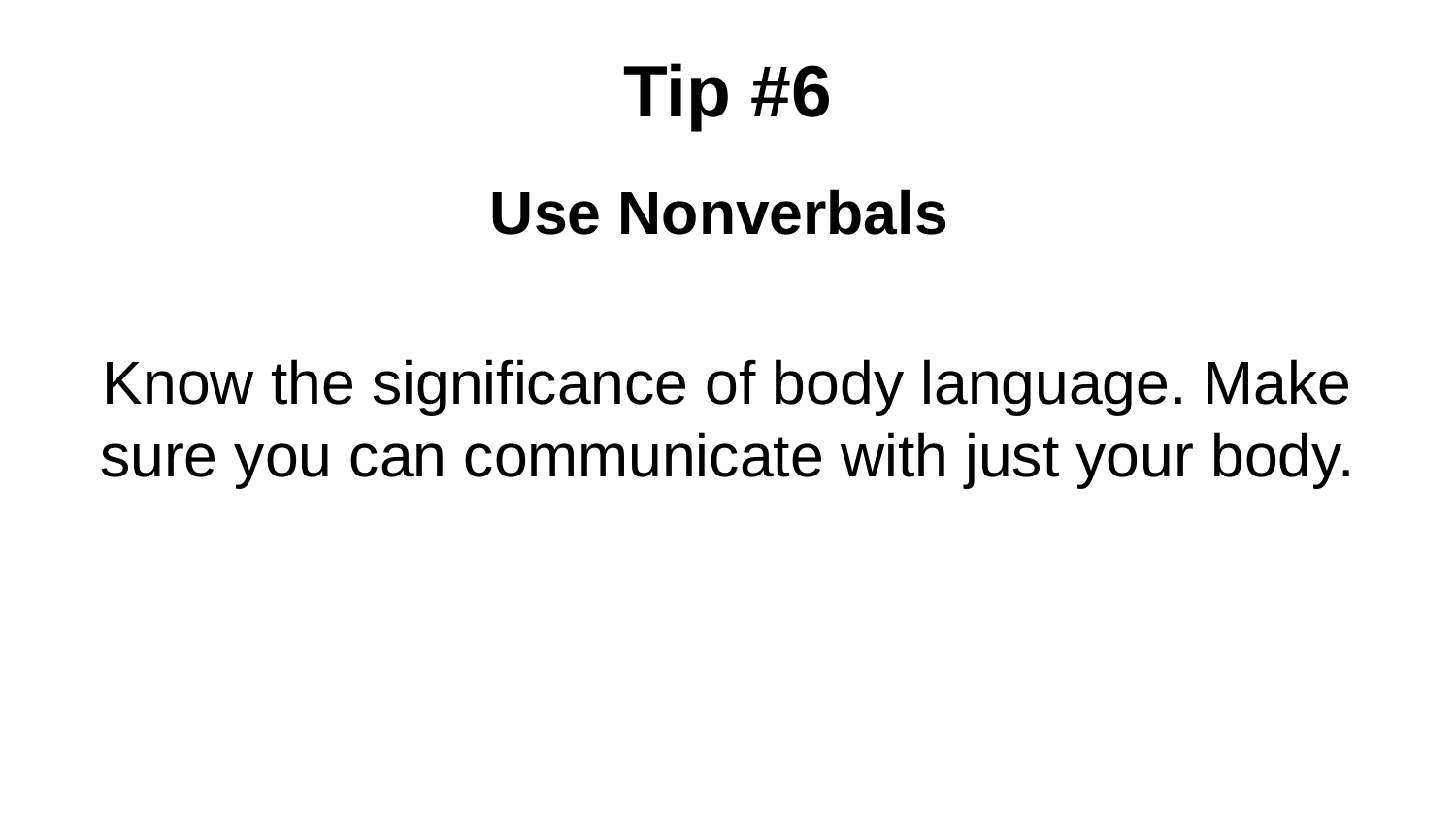

# Tip #6
Use Nonverbals

Know the significance of body language. Make sure you can communicate with just your body.